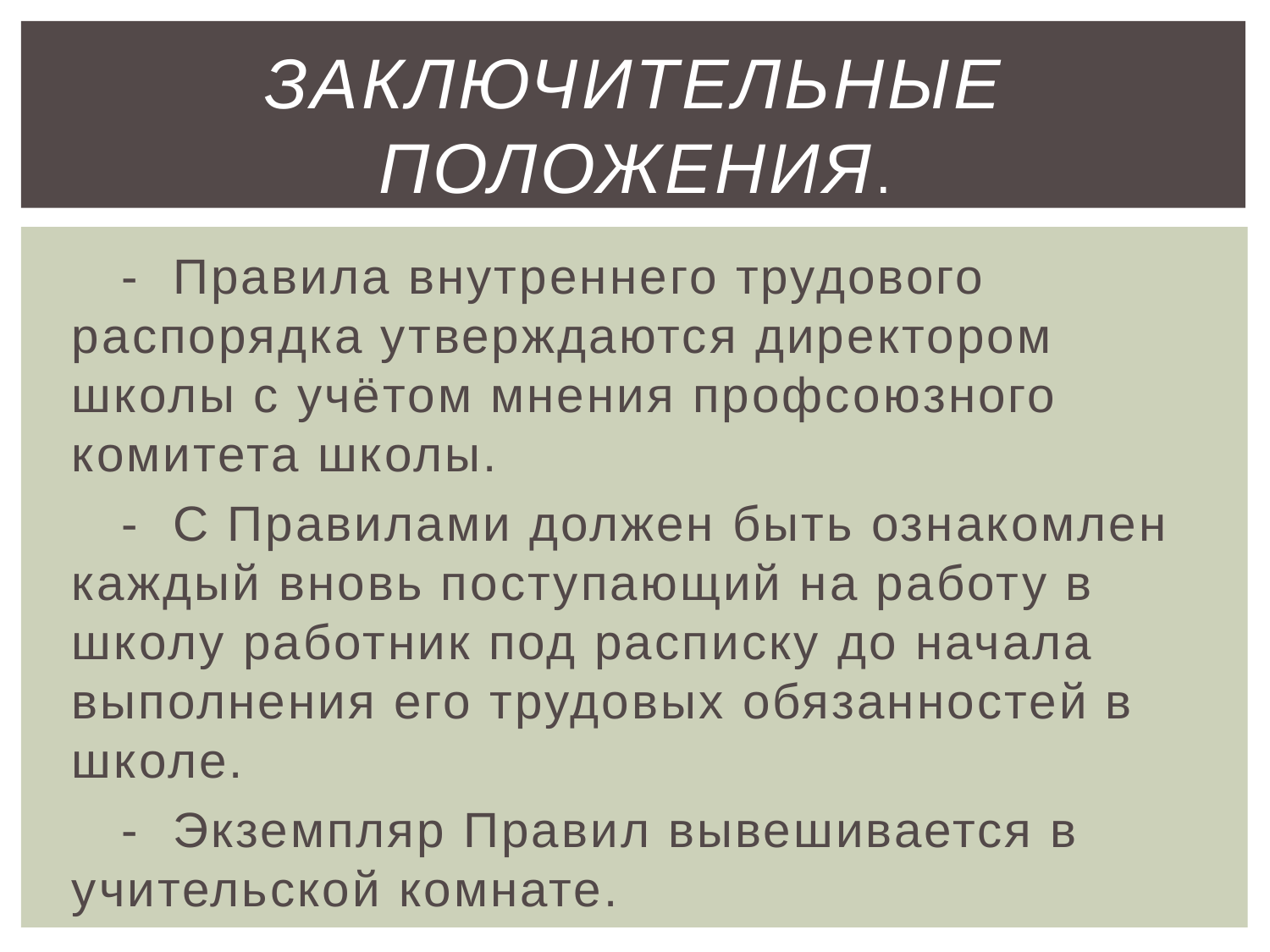

# Заключительные положения.
   -  Правила внутреннего трудового распорядка утверждаются директором школы с учётом мнения профсоюзного комитета школы.
   -  С Правилами должен быть ознакомлен каждый вновь поступающий на работу в школу работник под расписку до начала выполнения его трудовых обязанностей в школе.
   -  Экземпляр Правил вывешивается в учительской комнате.